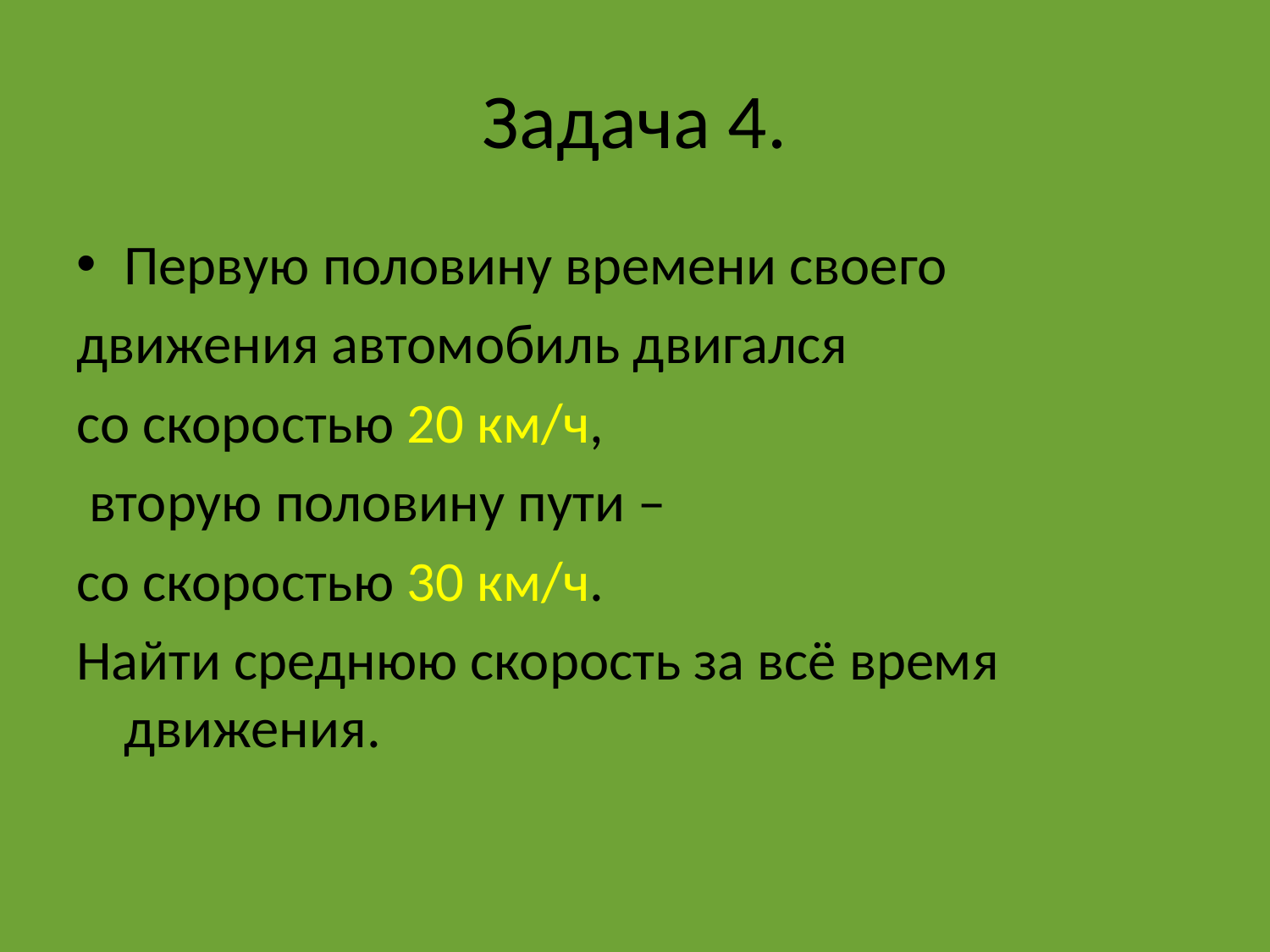

# Задача 4.
Первую половину времени своего
движения автомобиль двигался
со скоростью 20 км/ч,
 вторую половину пути –
со скоростью 30 км/ч.
Найти среднюю скорость за всё время движения.